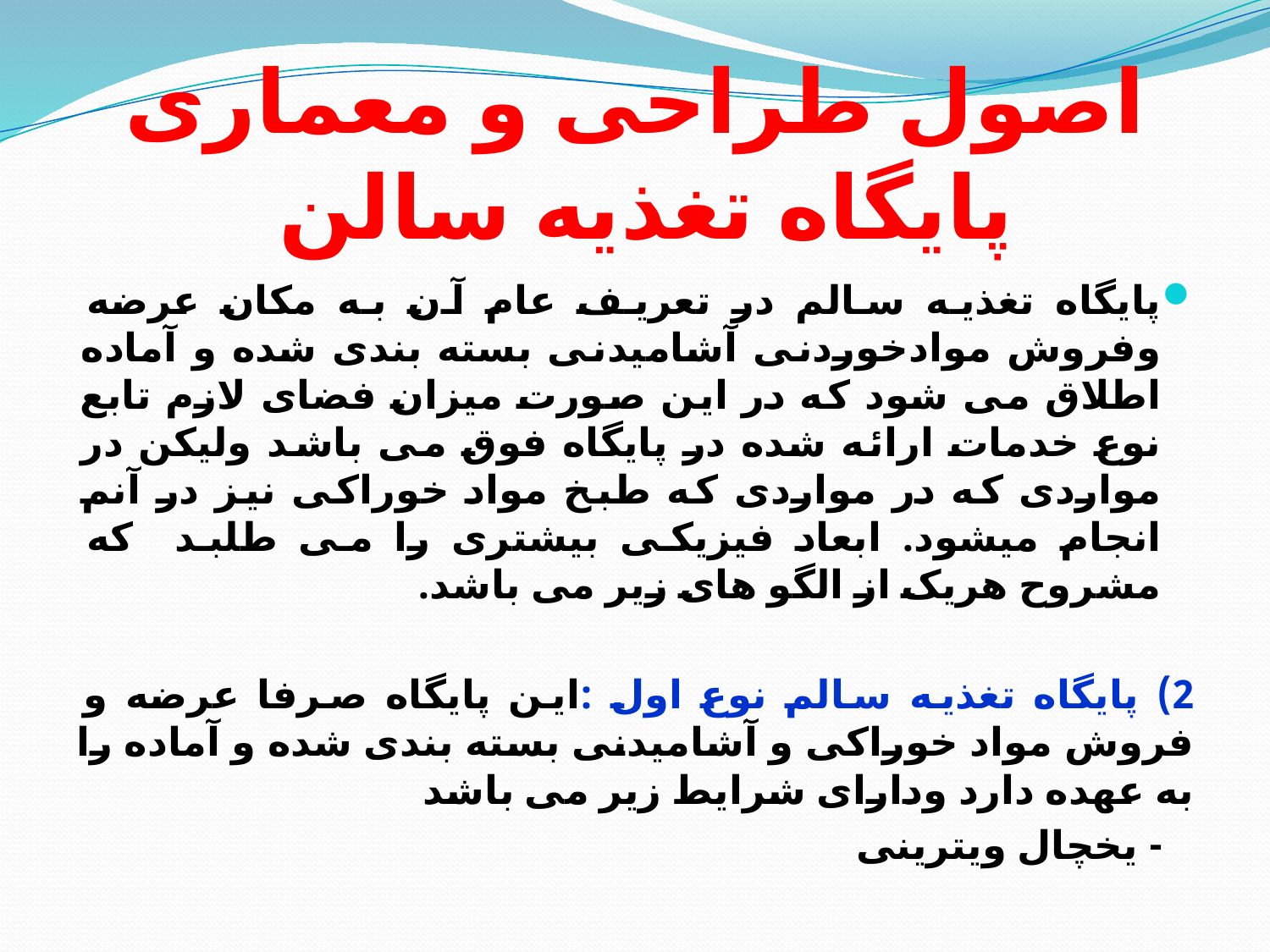

# اصول طراحی و معماری پایگاه تغذیه سالن
پایگاه تغذیه سالم در تعریف عام آن به مکان عرضه وفروش موادخوردنی آشامیدنی بسته بندی شده و آماده اطلاق می شود که در این صورت میزان فضای لازم تابع نوع خدمات ارائه شده در پایگاه فوق می باشد ولیکن در مواردی که در مواردی که طبخ مواد خوراکی نیز در آنم انجام میشود. ابعاد فیزیکی بیشتری را می طلبد  که مشروح هریک از الگو های زیر می باشد.

2) پایگاه تغذیه سالم نوع اول :این پایگاه صرفا عرضه و فروش مواد خوراکی و آشامیدنی بسته بندی شده و آماده را به عهده دارد ودارای شرایط زیر می باشد
   - یخچال ویترینی